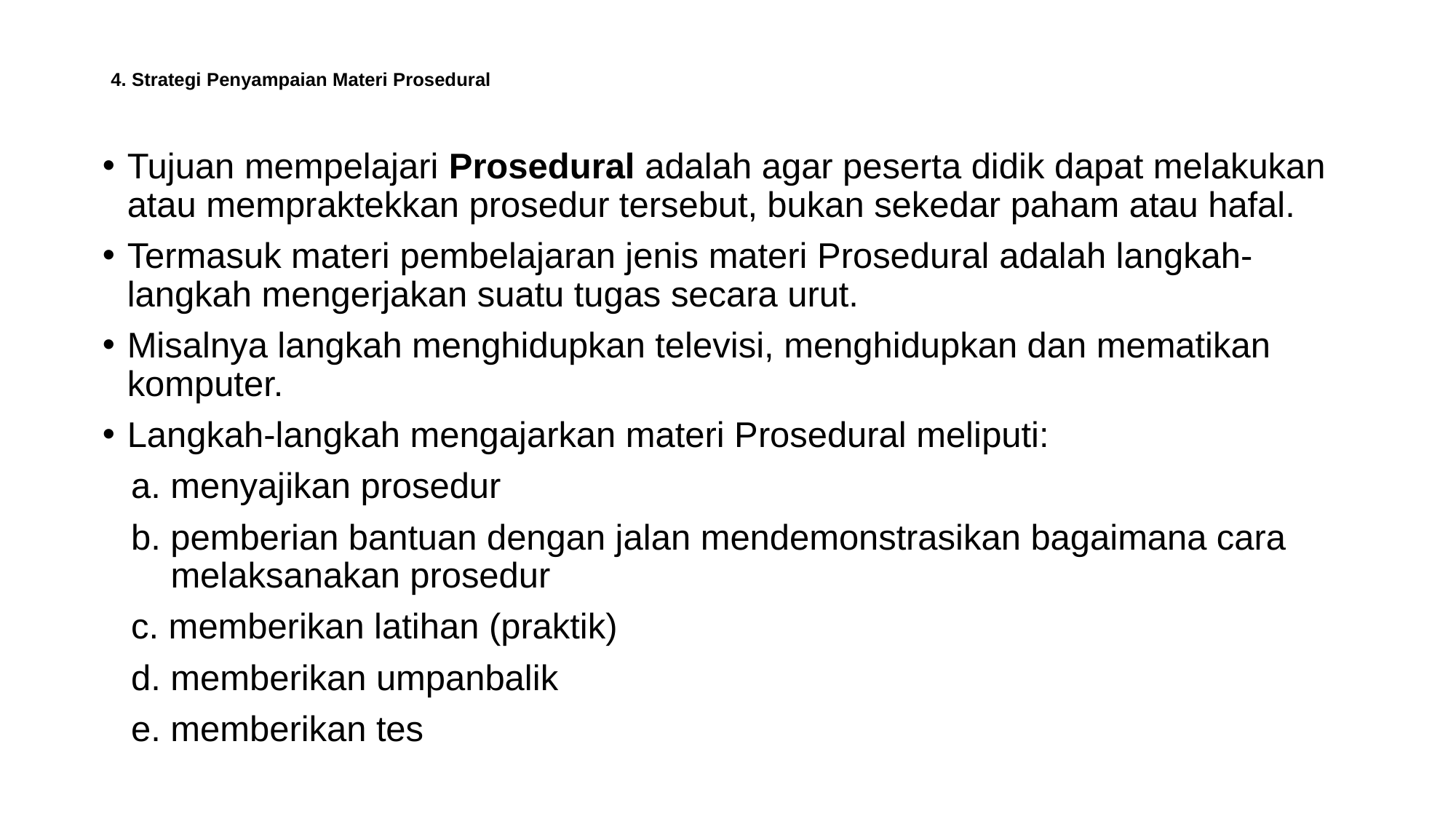

# 4. Strategi Penyampaian Materi Prosedural
Tujuan mempelajari Prosedural adalah agar peserta didik dapat melakukan atau mempraktekkan prosedur tersebut, bukan sekedar paham atau hafal.
Termasuk materi pembelajaran jenis materi Prosedural adalah langkah-langkah mengerjakan suatu tugas secara urut.
Misalnya langkah menghidupkan televisi, menghidupkan dan mematikan komputer.
Langkah-langkah mengajarkan materi Prosedural meliputi:
a. menyajikan prosedur
b. pemberian bantuan dengan jalan mendemonstrasikan bagaimana cara melaksanakan prosedur
c. memberikan latihan (praktik)
d. memberikan umpanbalik
e. memberikan tes